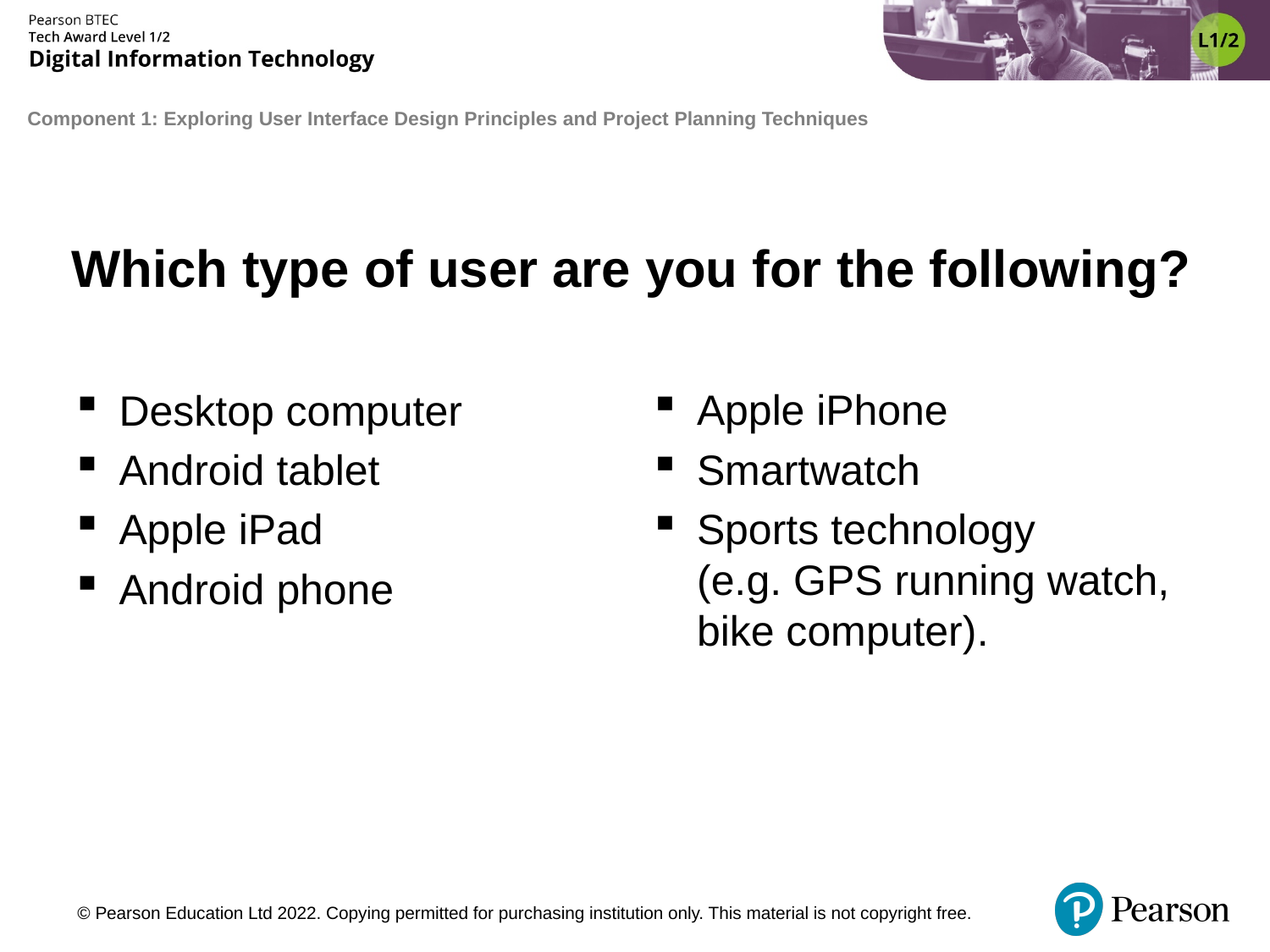

# Which type of user are you for the following?
Desktop computer
Android tablet
Apple iPad
Android phone
Apple iPhone
Smartwatch
Sports technology
(e.g. GPS running watch, bike computer).